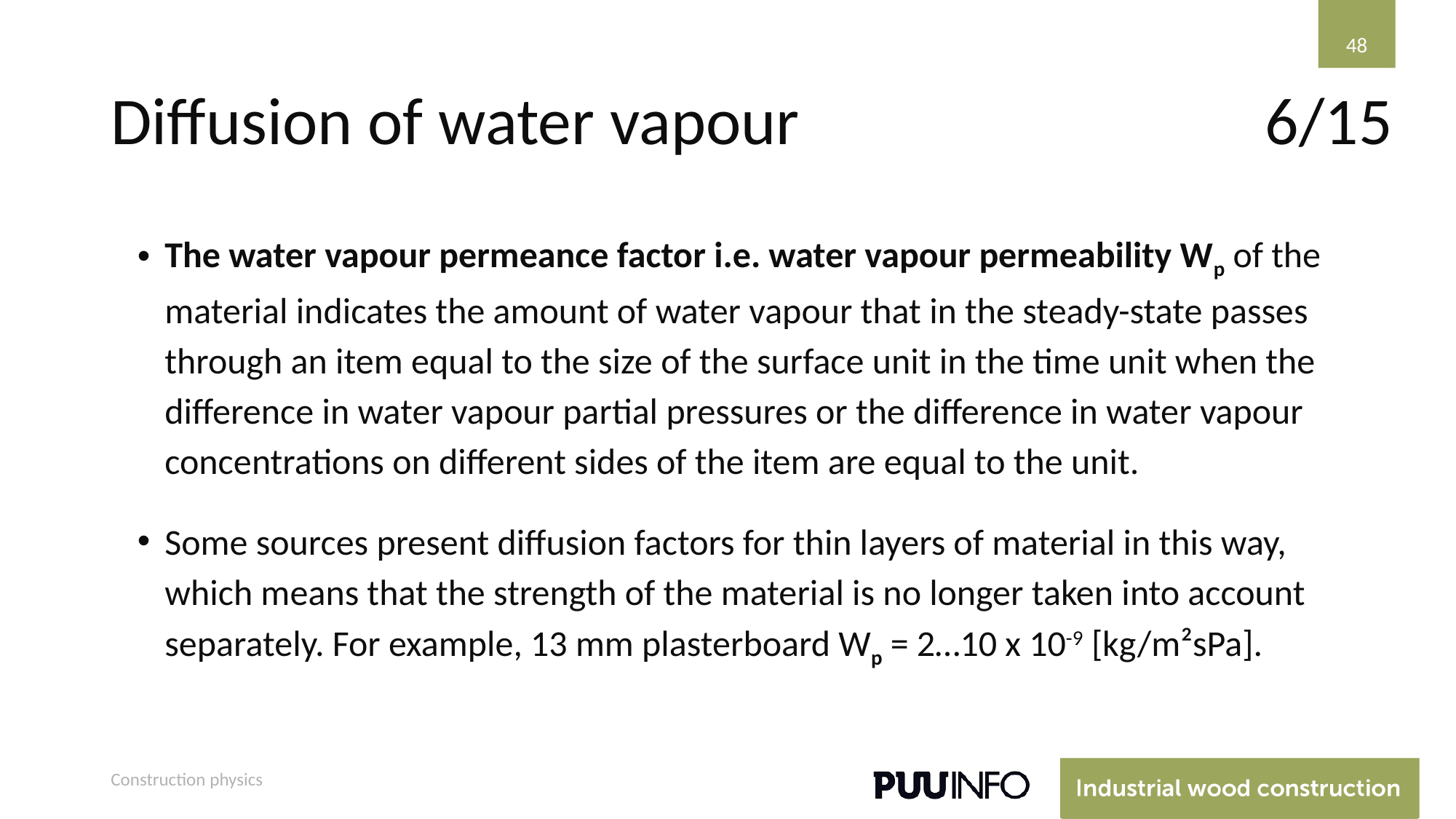

48
# Diffusion of water vapour
6/15
The water vapour permeance factor i.e. water vapour permeability Wp of the material indicates the amount of water vapour that in the steady-state passes through an item equal to the size of the surface unit in the time unit when the difference in water vapour partial pressures or the difference in water vapour concentrations on different sides of the item are equal to the unit.
Some sources present diffusion factors for thin layers of material in this way, which means that the strength of the material is no longer taken into account separately. For example, 13 mm plasterboard Wp = 2…10 x 10-9 [kg/m²sPa].

Construction physics